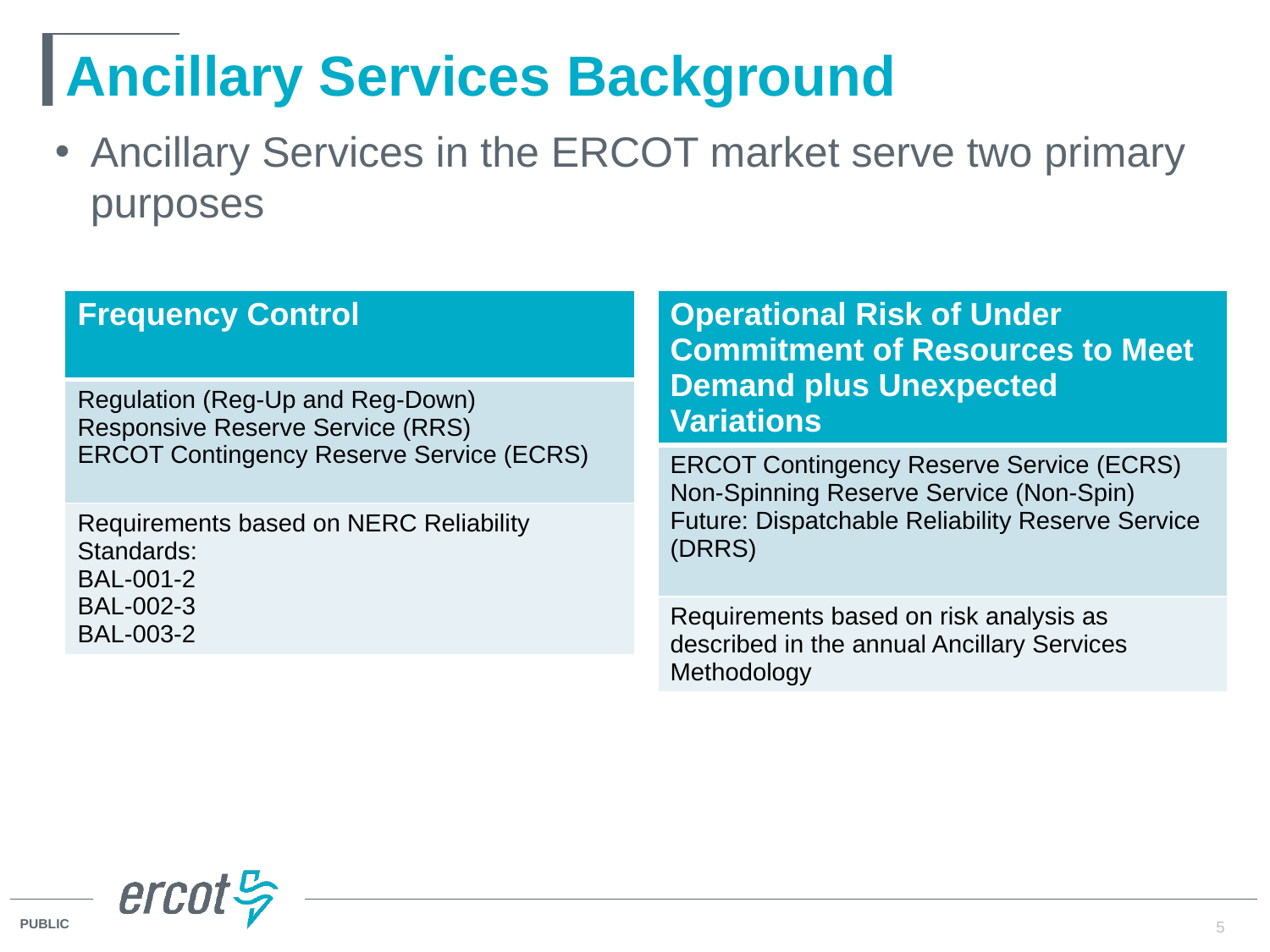

# Ancillary Services Background
Ancillary Services in the ERCOT market serve two primary purposes
| Frequency Control |
| --- |
| Regulation (Reg-Up and Reg-Down) Responsive Reserve Service (RRS) ERCOT Contingency Reserve Service (ECRS) |
| Requirements based on NERC Reliability Standards: BAL-001-2 BAL-002-3 BAL-003-2 |
| Operational Risk of Under Commitment of Resources to Meet Demand plus Unexpected Variations |
| --- |
| ERCOT Contingency Reserve Service (ECRS) Non-Spinning Reserve Service (Non-Spin) Future: Dispatchable Reliability Reserve Service (DRRS) |
| Requirements based on risk analysis as described in the annual Ancillary Services Methodology |
5